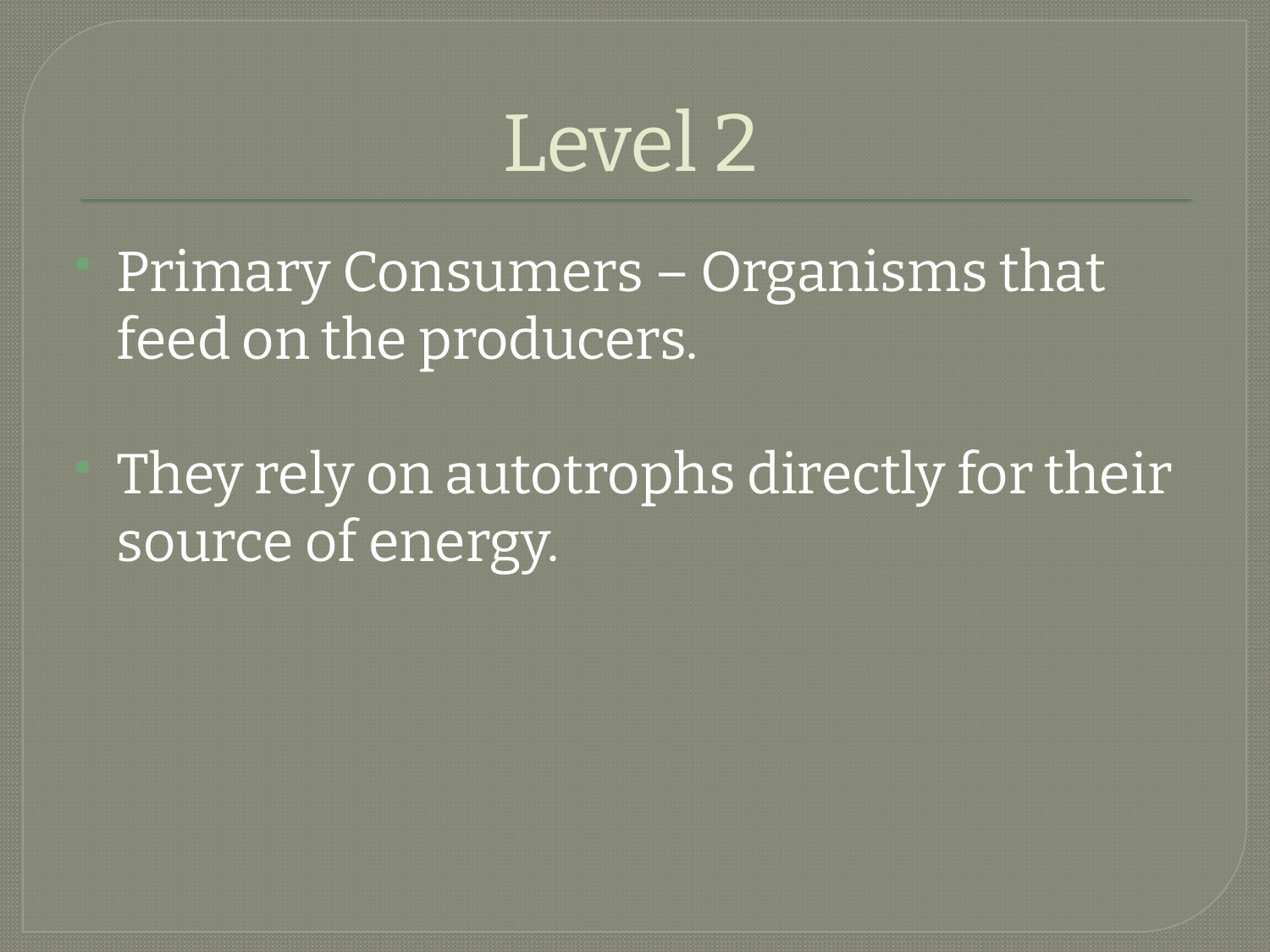

# Level 2
Primary Consumers – Organisms that feed on the producers.

They rely on autotrophs directly for their source of energy.